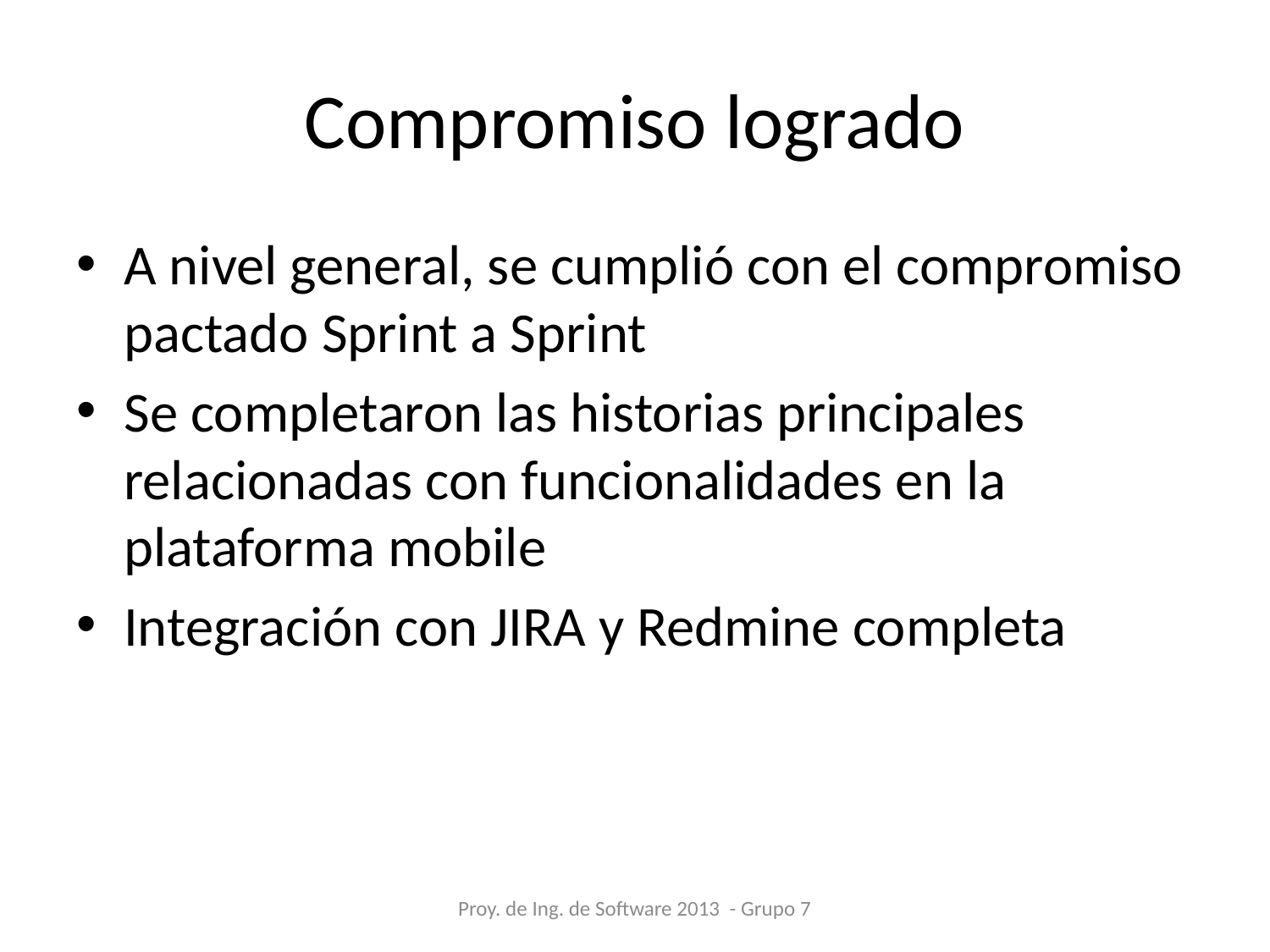

# Compromiso logrado
A nivel general, se cumplió con el compromiso pactado Sprint a Sprint
Se completaron las historias principales relacionadas con funcionalidades en la plataforma mobile
Integración con JIRA y Redmine completa
Proy. de Ing. de Software 2013  - Grupo 7